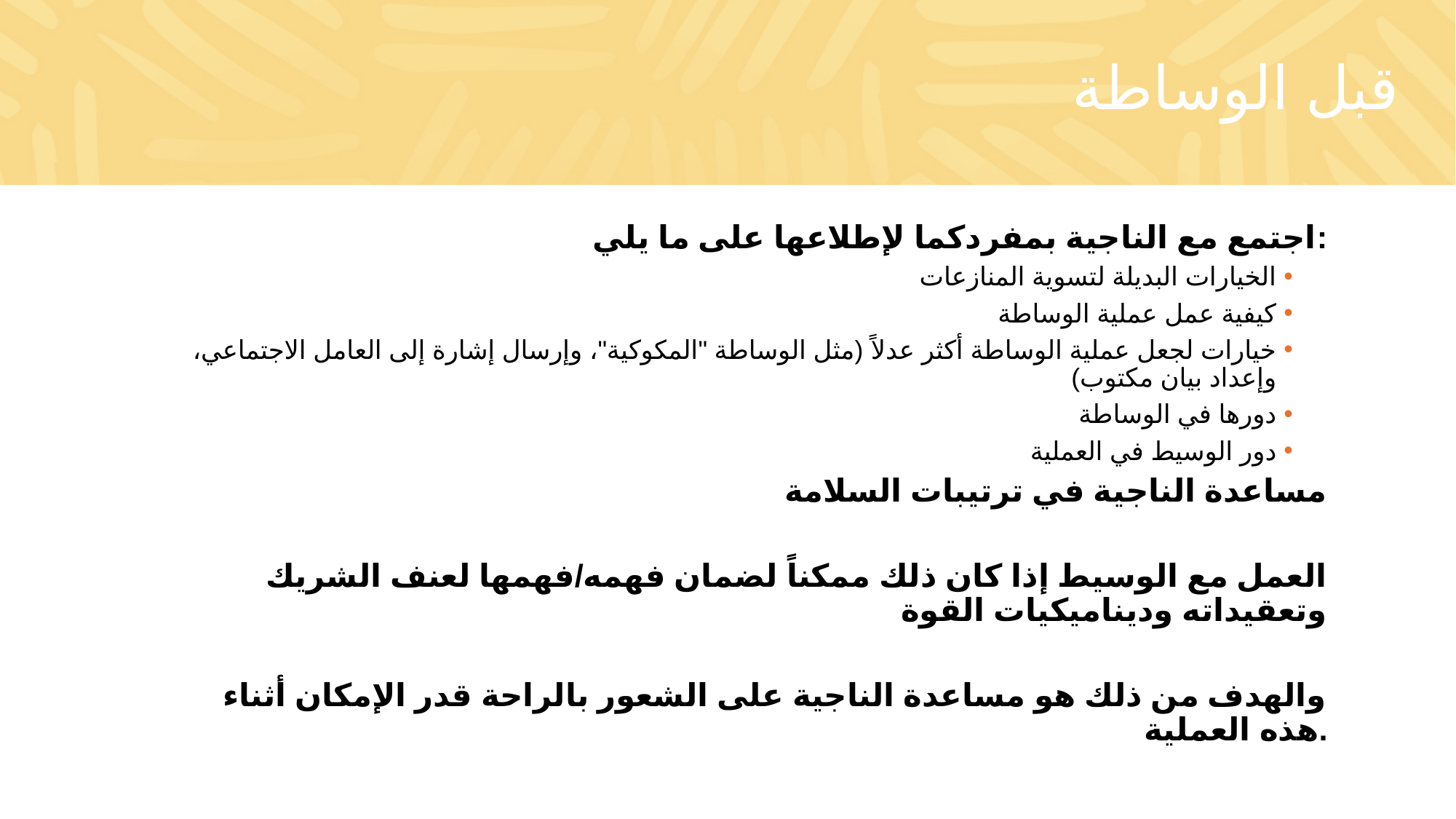

# قبل الوساطة
اجتمع مع الناجية بمفردكما لإطلاعها على ما يلي:
الخيارات البديلة لتسوية المنازعات
كيفية عمل عملية الوساطة
خيارات لجعل عملية الوساطة أكثر عدلاً (مثل الوساطة "المكوكية"، وإرسال إشارة إلى العامل الاجتماعي، وإعداد بيان مكتوب)
دورها في الوساطة
دور الوسيط في العملية
مساعدة الناجية في ترتيبات السلامة

العمل مع الوسيط إذا كان ذلك ممكناً لضمان فهمه/فهمها لعنف الشريك وتعقيداته وديناميكيات القوة

والهدف من ذلك هو مساعدة الناجية على الشعور بالراحة قدر الإمكان أثناء هذه العملية.